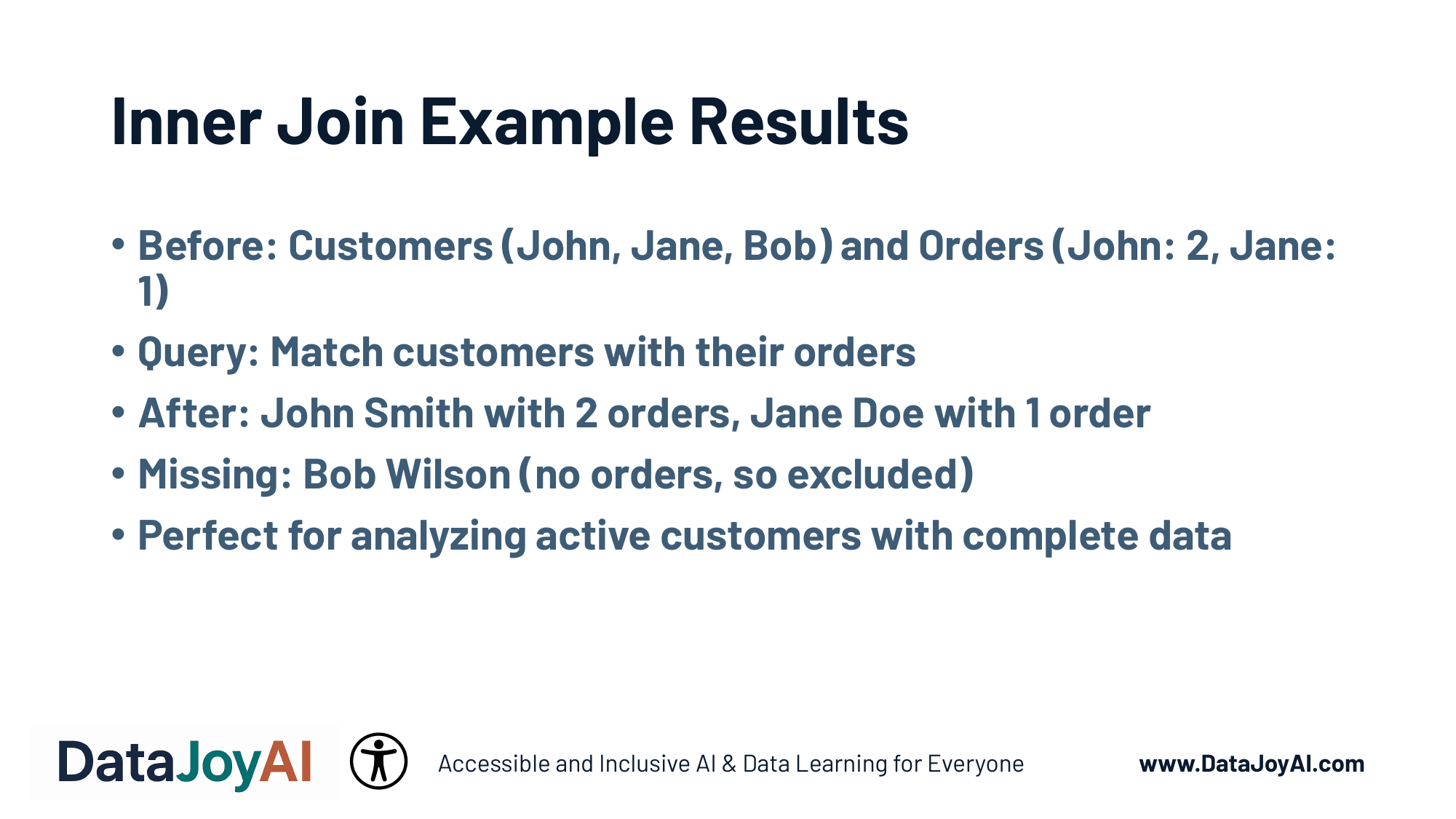

# Inner Join Example Results
Before: Customers (John, Jane, Bob) and Orders (John: 2, Jane: 1)
Query: Match customers with their orders
After: John Smith with 2 orders, Jane Doe with 1 order
Missing: Bob Wilson (no orders, so excluded)
Perfect for analyzing active customers with complete data